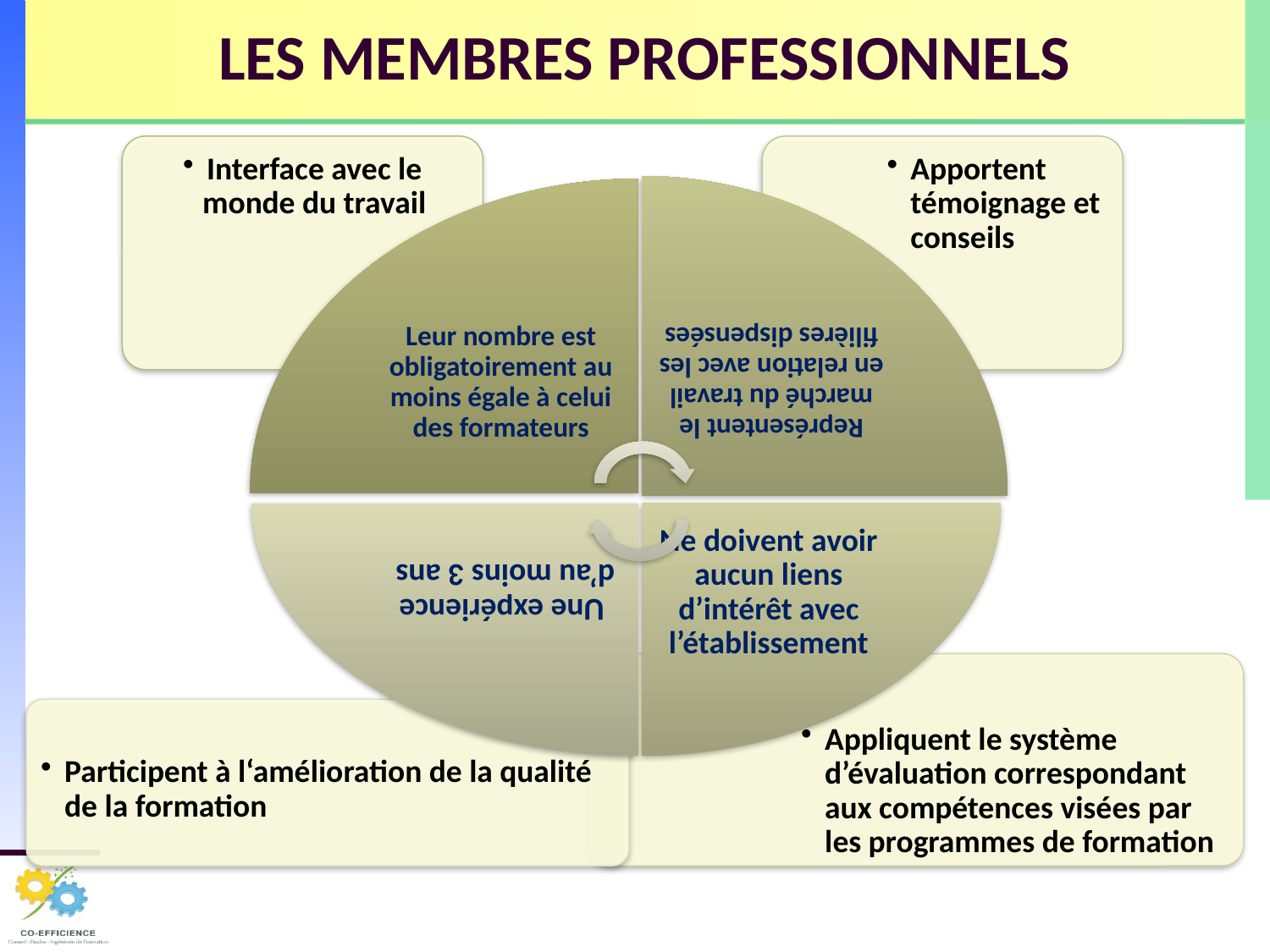

# LES MEMBRES PROFESSIONNELS
Appliquent le système d’évaluation correspondant aux compétences visées par les programmes de formation
Participent à l‘amélioration de la qualité de la formation
Apportent témoignage et conseils
Interface avec le monde du travail
Leur nombre est obligatoirement au moins égale à celui des formateurs
Représentent le marché du travail en relation avec les filières dispensées
Ne doivent avoir aucun liens d’intérêt avec l’établissement
Une expérience d’au moins 3 ans